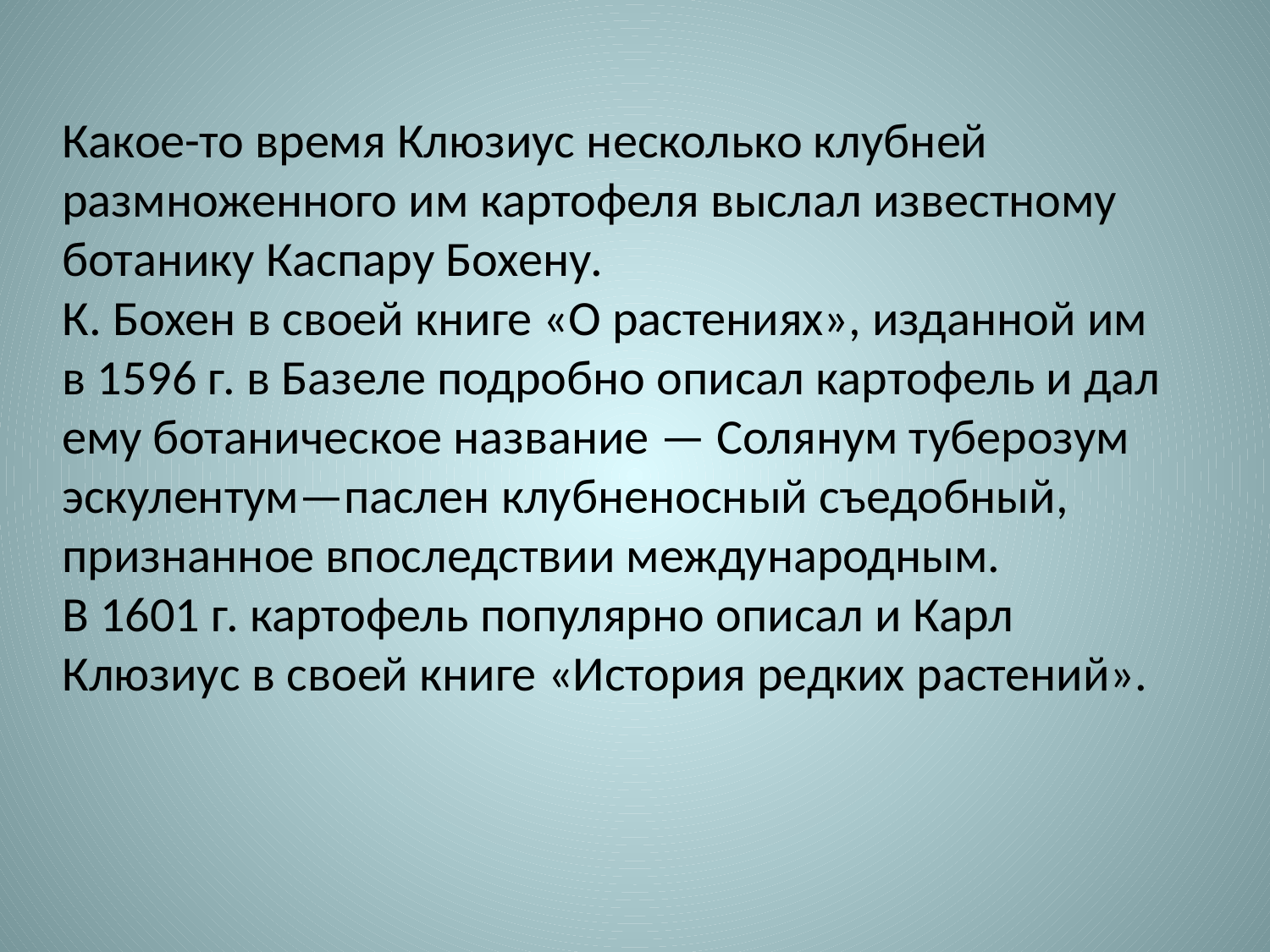

Какое-то время Клюзиус несколько клубней размноженного им картофеля выслал известному ботанику Каспару Бохену.
К. Бохен в своей книге «О растениях», изданной им в 1596 г. в Базеле подробно описал картофель и дал ему ботаническое название — Солянум туберозум эскулентум—паслен клубненосный съедобный, признанное впоследствии международным.
В 1601 г. картофель популярно описал и Карл Клюзиус в своей книге «История редких растений».